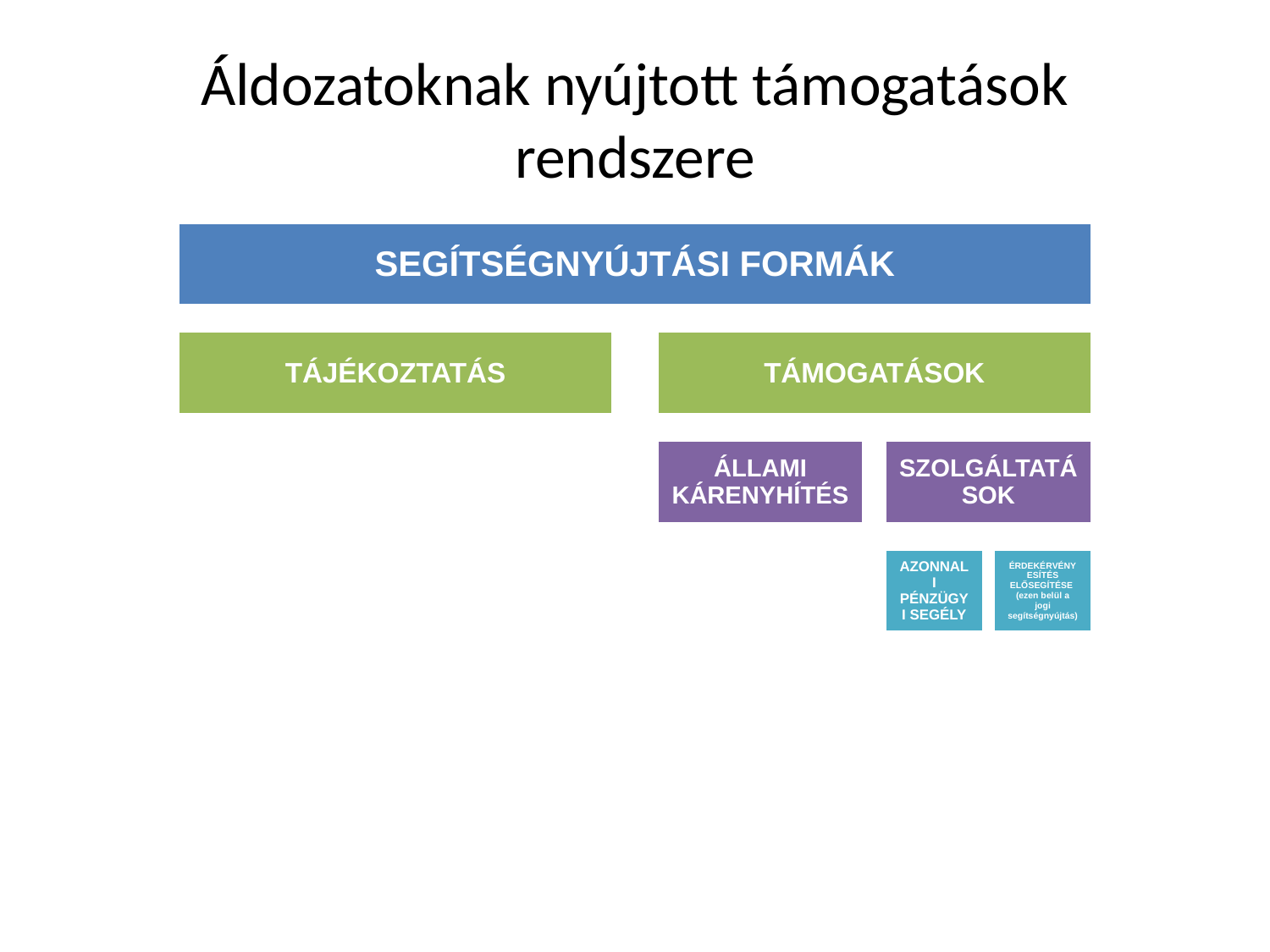

# Áldozatoknak nyújtott támogatások rendszere
SEGÍTSÉGNYÚJTÁSI FORMÁK
TÁJÉKOZTATÁS
TÁMOGATÁSOK
ÁLLAMI KÁRENYHÍTÉS
SZOLGÁLTATÁSOK
AZONNALI PÉNZÜGYI SEGÉLY
ÉRDEKÉRVÉNYESÍTÉS ELŐSEGÍTÉSE
(ezen belül a jogi segítségnyújtás)